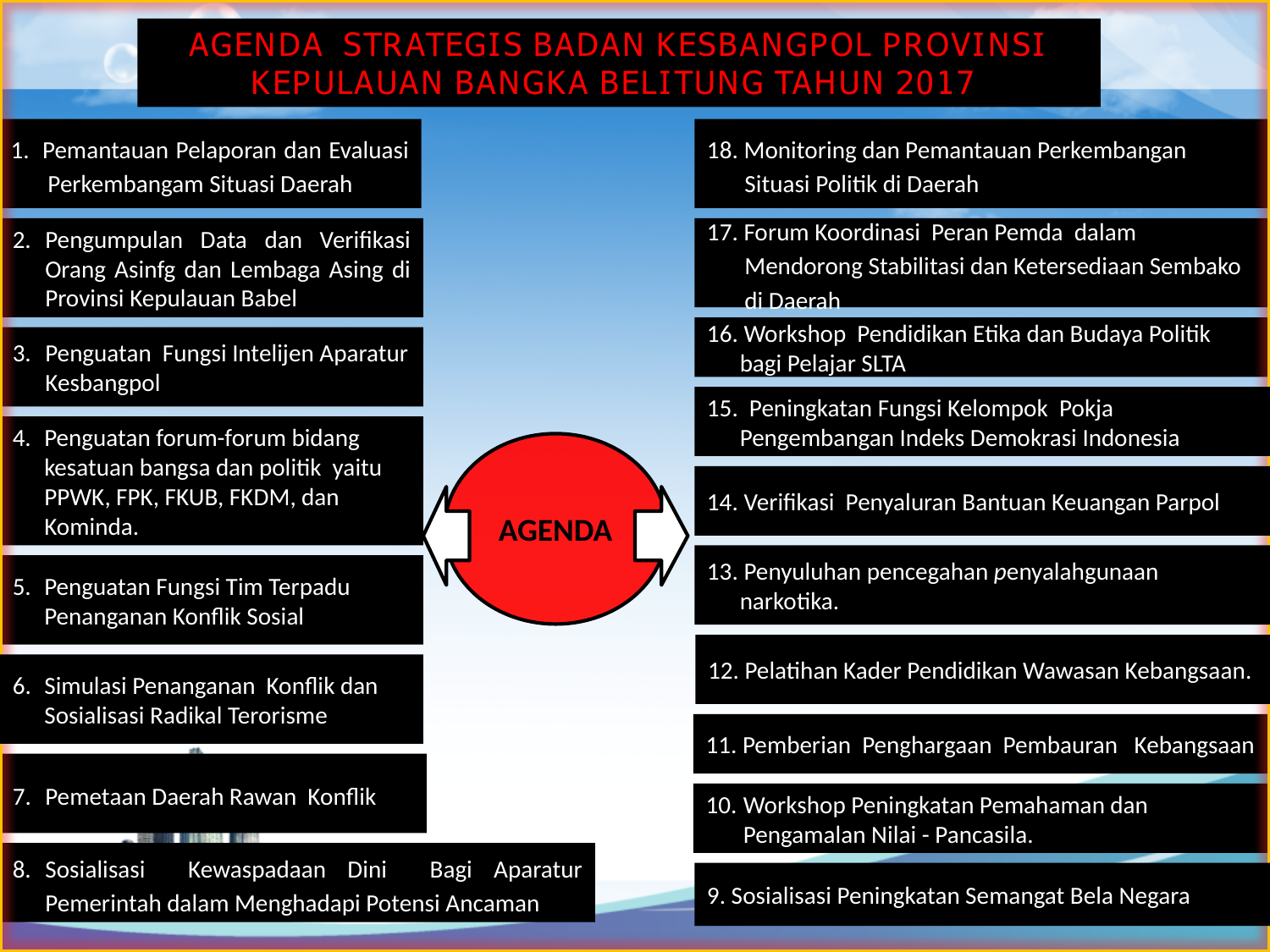

AGENDA  STRATEGIS BADAN KESBANGPOL PROVINSI KEPULAUAN BANGKA BELITUNG TAHUN 2017
1.	Pemantauan Pelaporan dan Evaluasi  Perkembangam Situasi Daerah
18. Monitoring dan Pemantauan Perkembangan  Situasi Politik di Daerah
2.	Pengumpulan Data dan Verifikasi Orang Asinfg dan Lembaga Asing di Provinsi Kepulauan Babel
17. Forum Koordinasi  Peran Pemda  dalam   Mendorong Stabilitasi dan Ketersediaan Sembako di Daerah
16. Workshop  Pendidikan Etika dan Budaya Politik bagi Pelajar SLTA
3.	Penguatan  Fungsi Intelijen Aparatur Kesbangpol
15.  Peningkatan Fungsi Kelompok  Pokja  Pengembangan Indeks Demokrasi Indonesia
4. 	Penguatan forum-forum bidang kesatuan bangsa dan politik  yaitu PPWK, FPK, FKUB, FKDM, dan Kominda.
AGENDA
14. Verifikasi  Penyaluran Bantuan Keuangan Parpol

13. Penyuluhan pencegahan penyalahgunaan narkotika.
5.	Penguatan Fungsi Tim Terpadu  Penanganan Konflik Sosial
12. Pelatihan Kader Pendidikan Wawasan Kebangsaan.
6. 	Simulasi Penanganan  Konflik dan Sosialisasi Radikal Terorisme
11. Pemberian  Penghargaan  Pembauran   Kebangsaan
7.	Pemetaan Daerah Rawan  Konflik
10. 	Workshop Peningkatan Pemahaman dan       Pengamalan Nilai - Pancasila.
8.	Sosialisasi  Kewaspadaan Dini  Bagi Aparatur Pemerintah dalam Menghadapi Potensi Ancaman
9. Sosialisasi Peningkatan Semangat Bela Negara